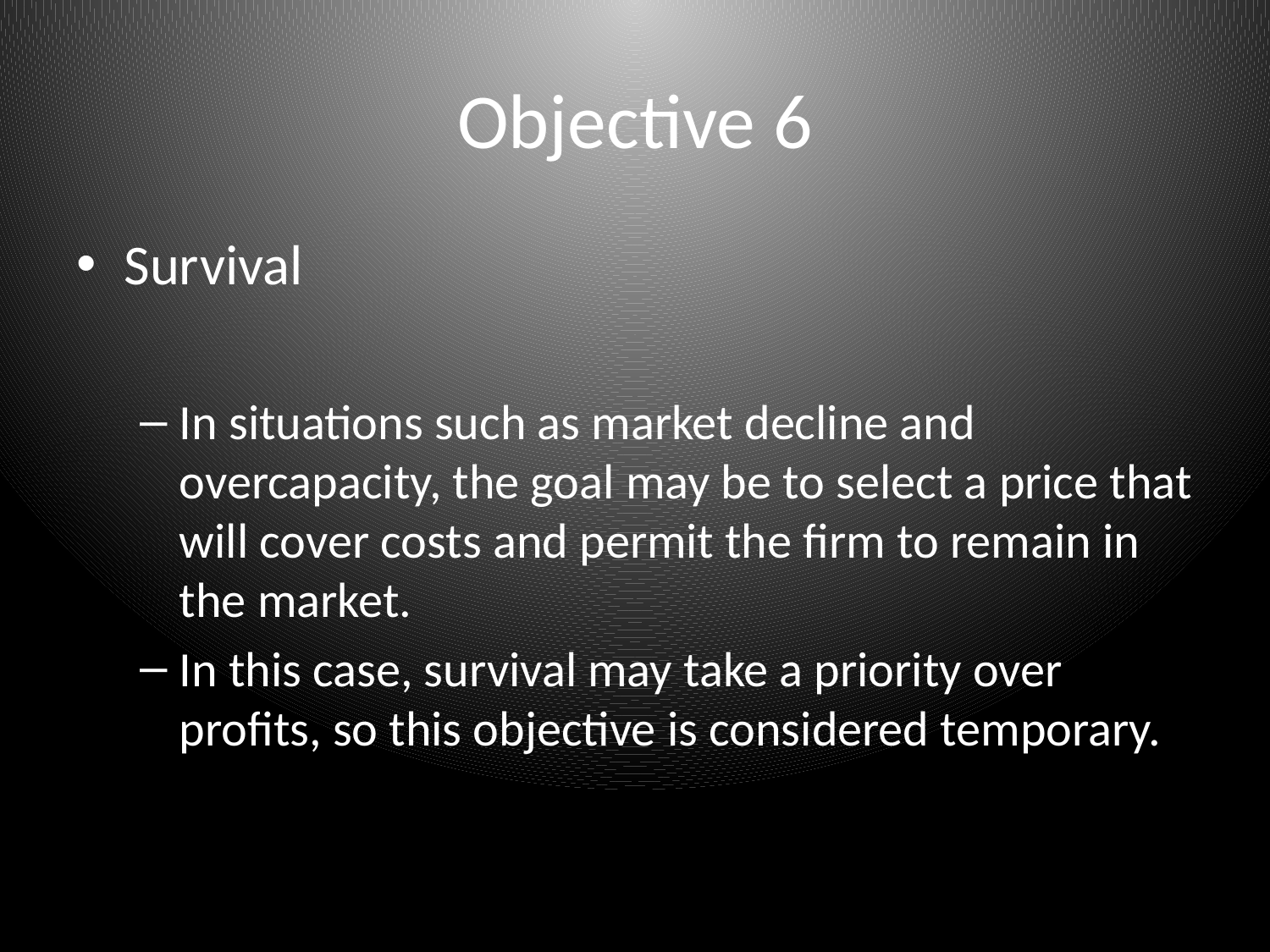

# Objective 6
Survival

In situations such as market decline and overcapacity, the goal may be to select a price that will cover costs and permit the firm to remain in the market.
In this case, survival may take a priority over profits, so this objective is considered temporary.